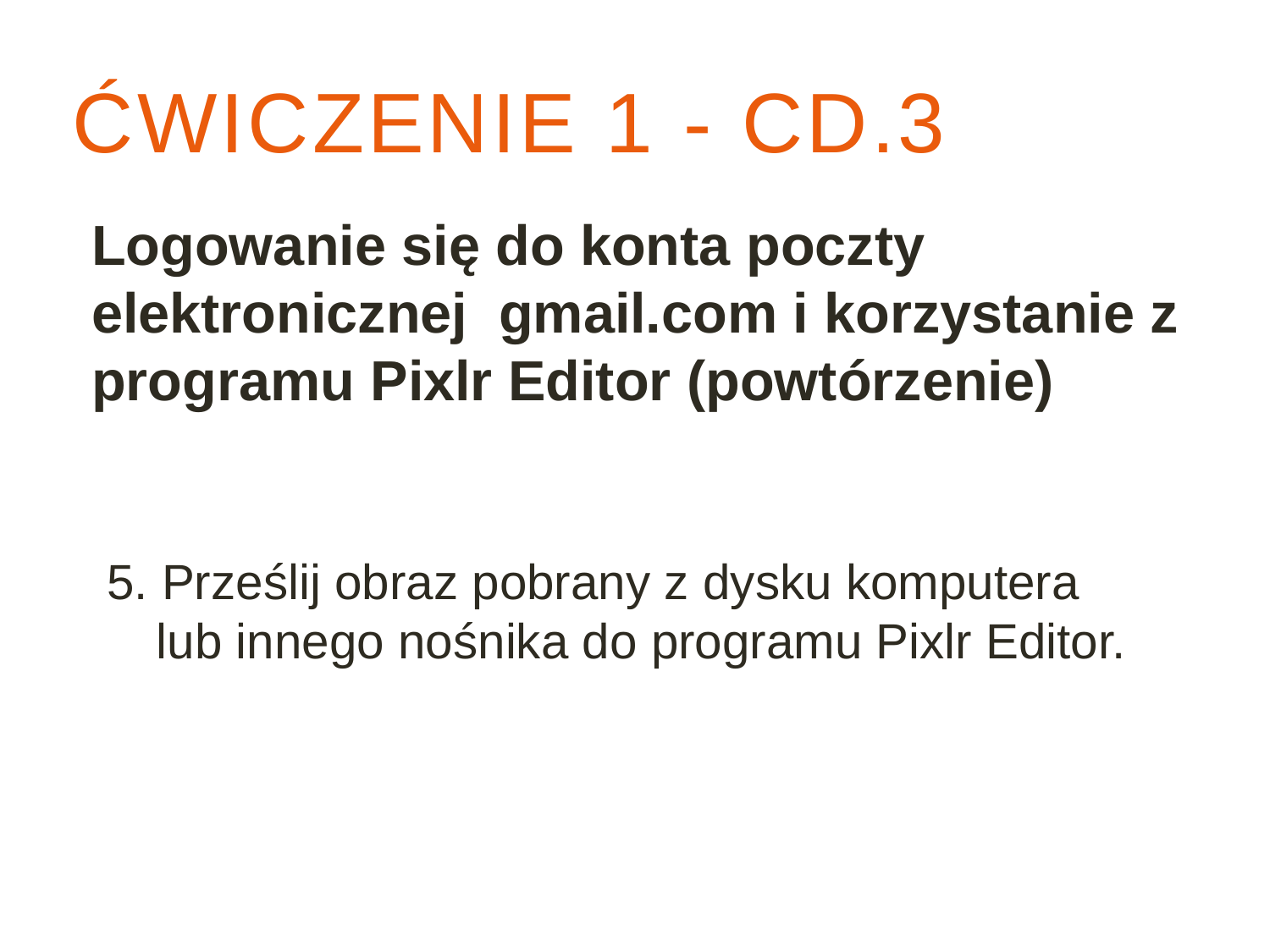

# ĆWICZENIE 1 - CD.3
Logowanie się do konta poczty elektronicznej  gmail.com i korzystanie z programu Pixlr Editor (powtórzenie)
5. Prześlij obraz pobrany z dysku komputera
lub innego nośnika do programu Pixlr Editor.